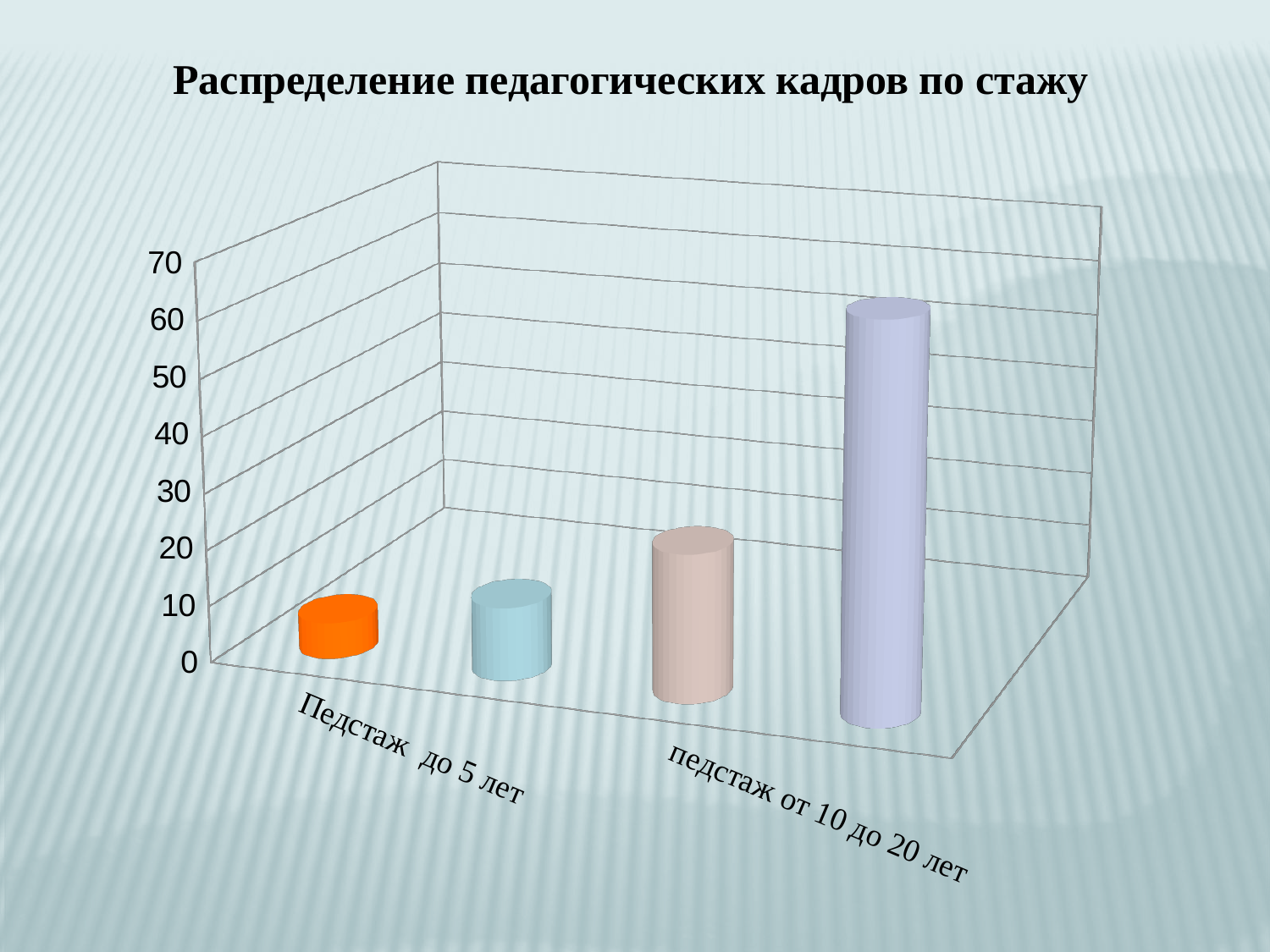

Распределение педагогических кадров по стажу

[unsupported chart]